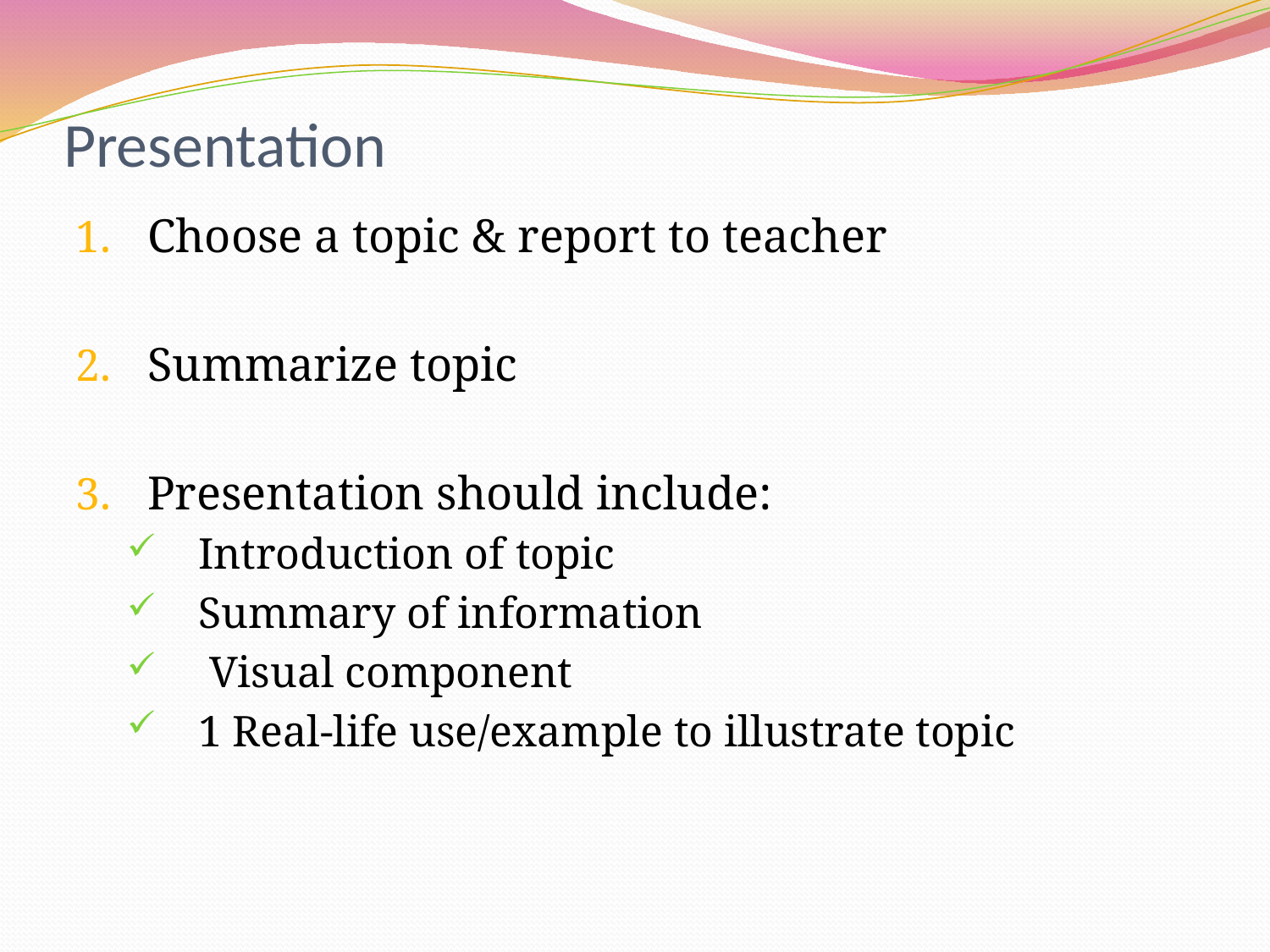

# Presentation
Choose a topic & report to teacher

Summarize topic

Presentation should include:
Introduction of topic
Summary of information
 Visual component
1 Real-life use/example to illustrate topic